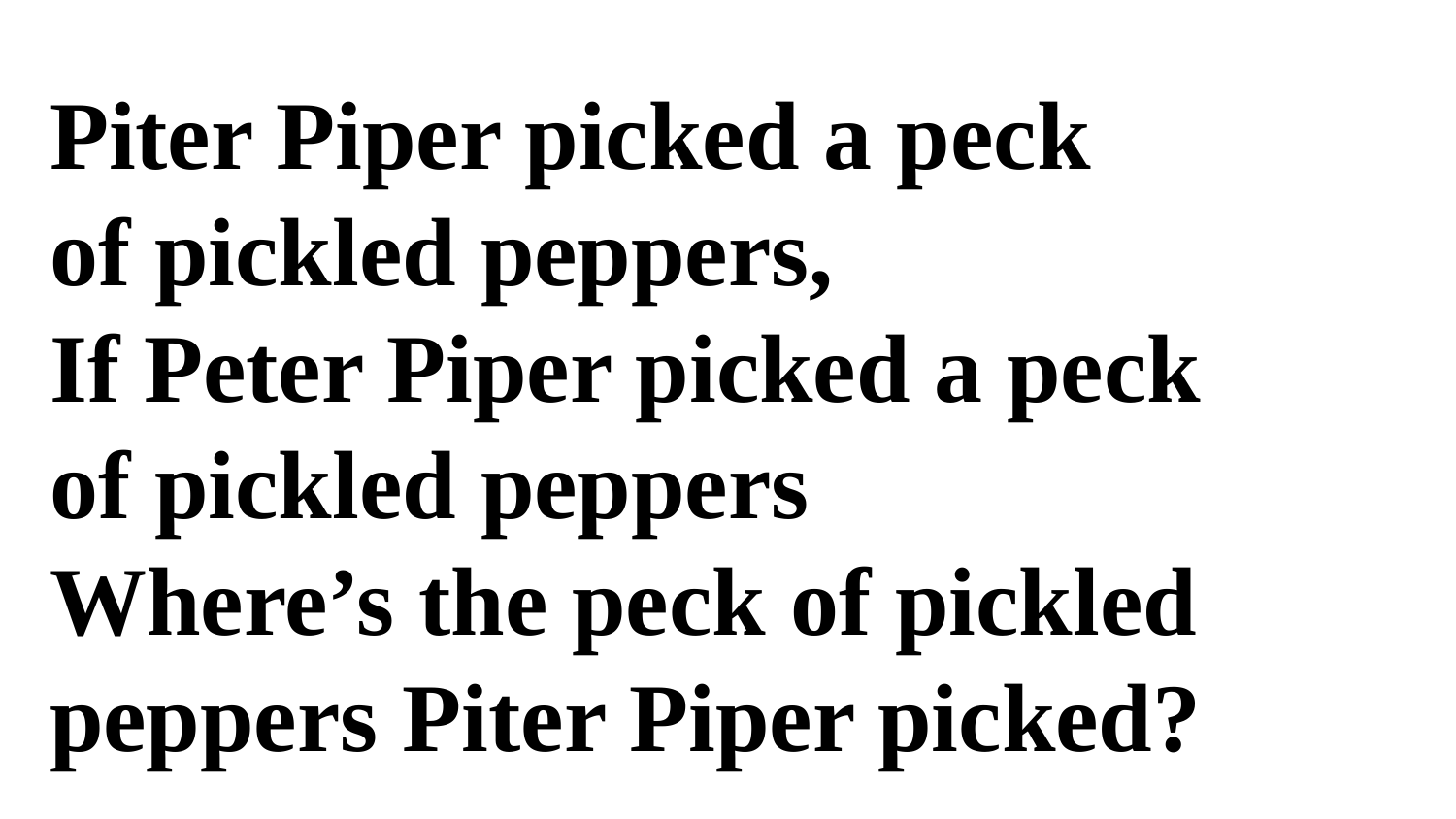

Piter Piper picked a peck
of pickled peppers,
If Peter Piper picked a peck
of pickled peppers
Where’s the peck of pickled peppers Piter Piper picked?